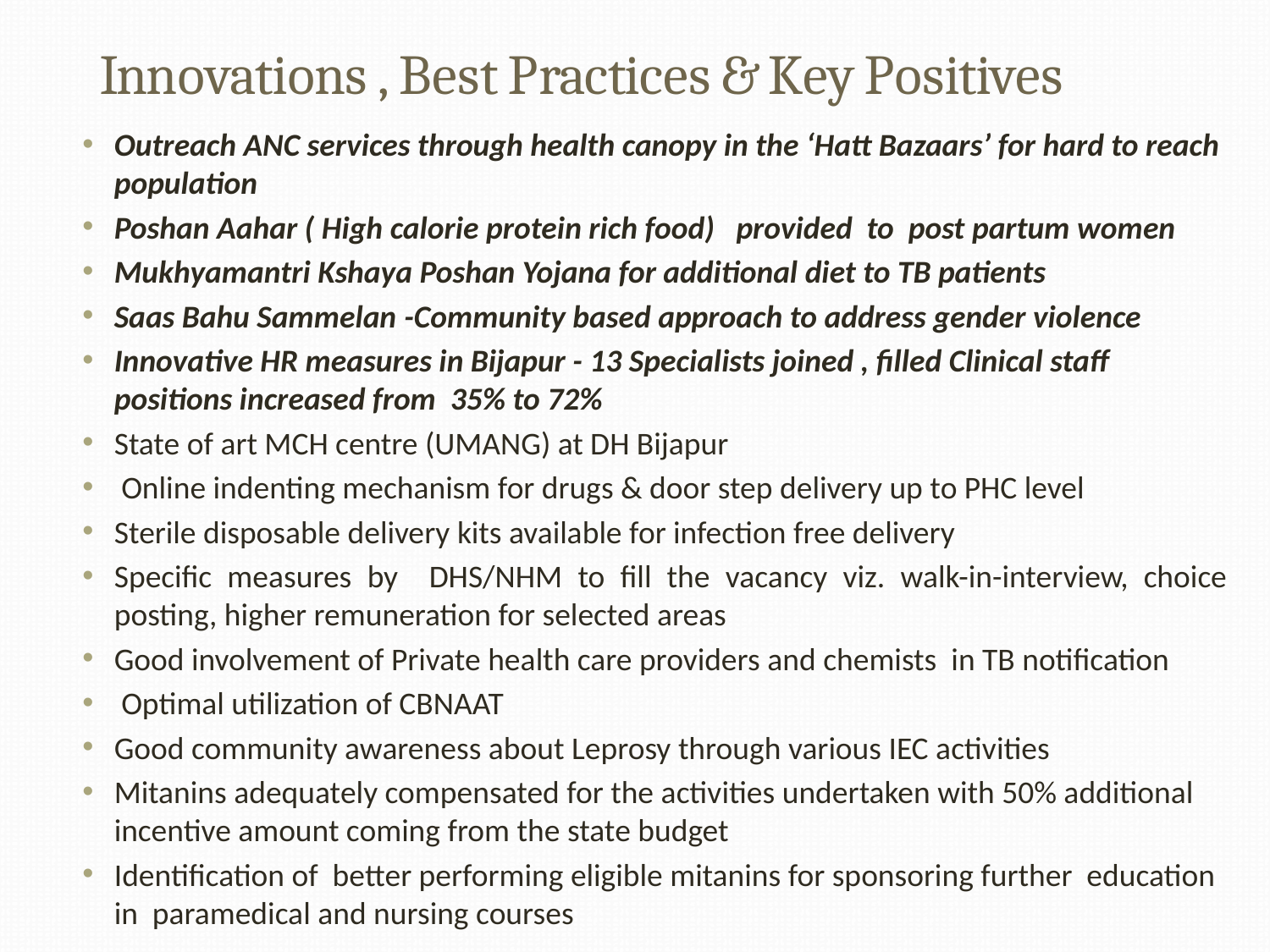

# Innovations , Best Practices & Key Positives
Outreach ANC services through health canopy in the ‘Hatt Bazaars’ for hard to reach population
Poshan Aahar ( High calorie protein rich food)   provided  to  post partum women
Mukhyamantri Kshaya Poshan Yojana for additional diet to TB patients
Saas Bahu Sammelan -Community based approach to address gender violence
Innovative HR measures in Bijapur - 13 Specialists joined , filled Clinical staff positions increased from  35% to 72%
State of art MCH centre (UMANG) at DH Bijapur
 Online indenting mechanism for drugs & door step delivery up to PHC level
Sterile disposable delivery kits available for infection free delivery
Specific measures by  DHS/NHM to fill the vacancy viz. walk-in-interview, choice posting, higher remuneration for selected areas
Good involvement of Private health care providers and chemists  in TB notification
 Optimal utilization of CBNAAT
Good community awareness about Leprosy through various IEC activities
Mitanins adequately compensated for the activities undertaken with 50% additional incentive amount coming from the state budget
Identification of  better performing eligible mitanins for sponsoring further  education in  paramedical and nursing courses